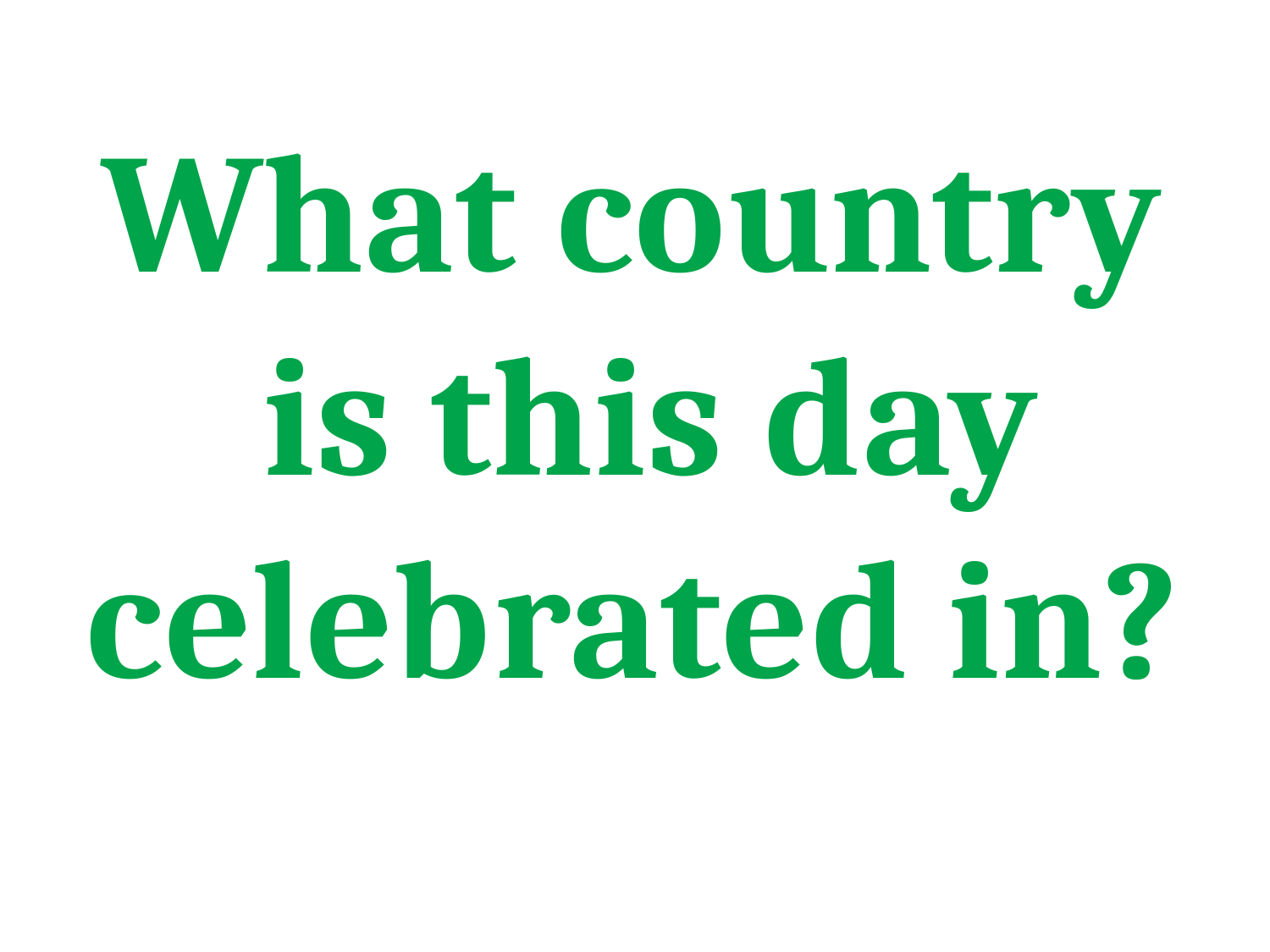

What country
 is this day
celebrated in?